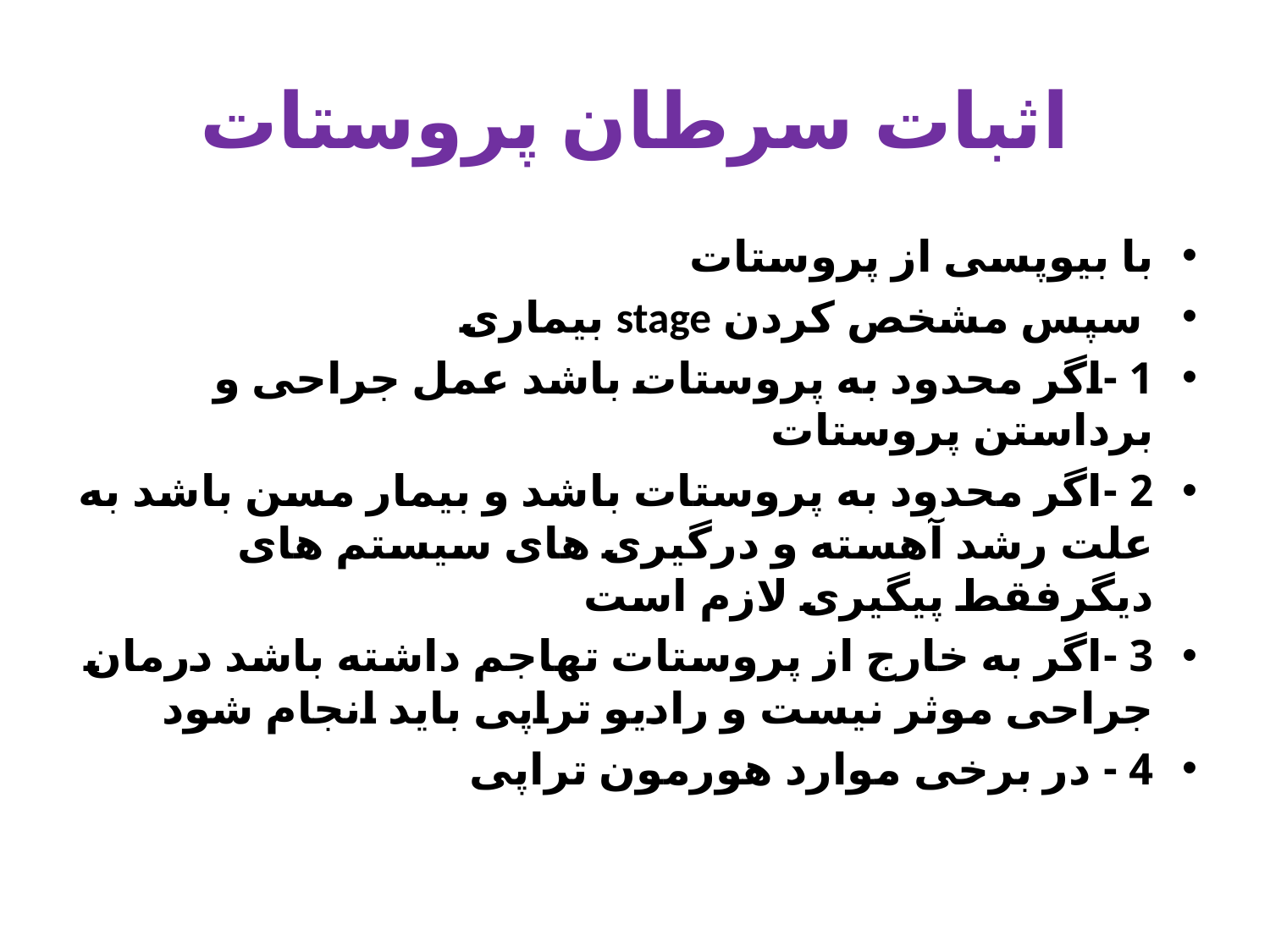

# اثبات سرطان پروستات
با بیوپسی از پروستات
 سپس مشخص کردن stage بیماری
1 -اگر محدود به پروستات باشد عمل جراحی و برداستن پروستات
2 -اگر محدود به پروستات باشد و بیمار مسن باشد به علت رشد آهسته و درگیری های سیستم های دیگرفقط پیگیری لازم است
3 -اگر به خارج از پروستات تهاجم داشته باشد درمان جراحی موثر نیست و رادیو تراپی باید انجام شود
4 - در برخی موارد هورمون تراپی